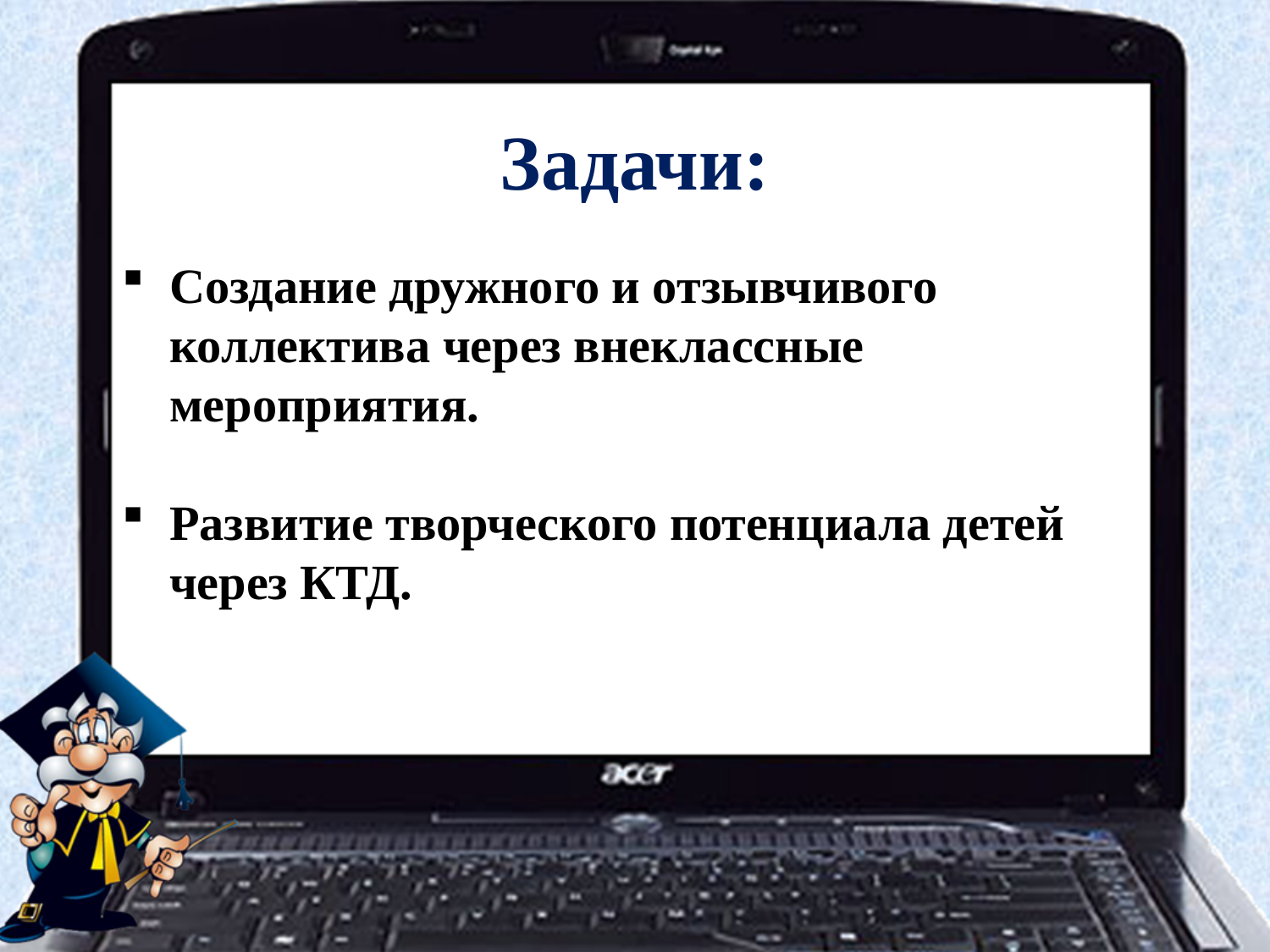

Задачи:
#
Создание дружного и отзывчивого коллектива через внеклассные мероприятия.

Развитие творческого потенциала детей через КТД.